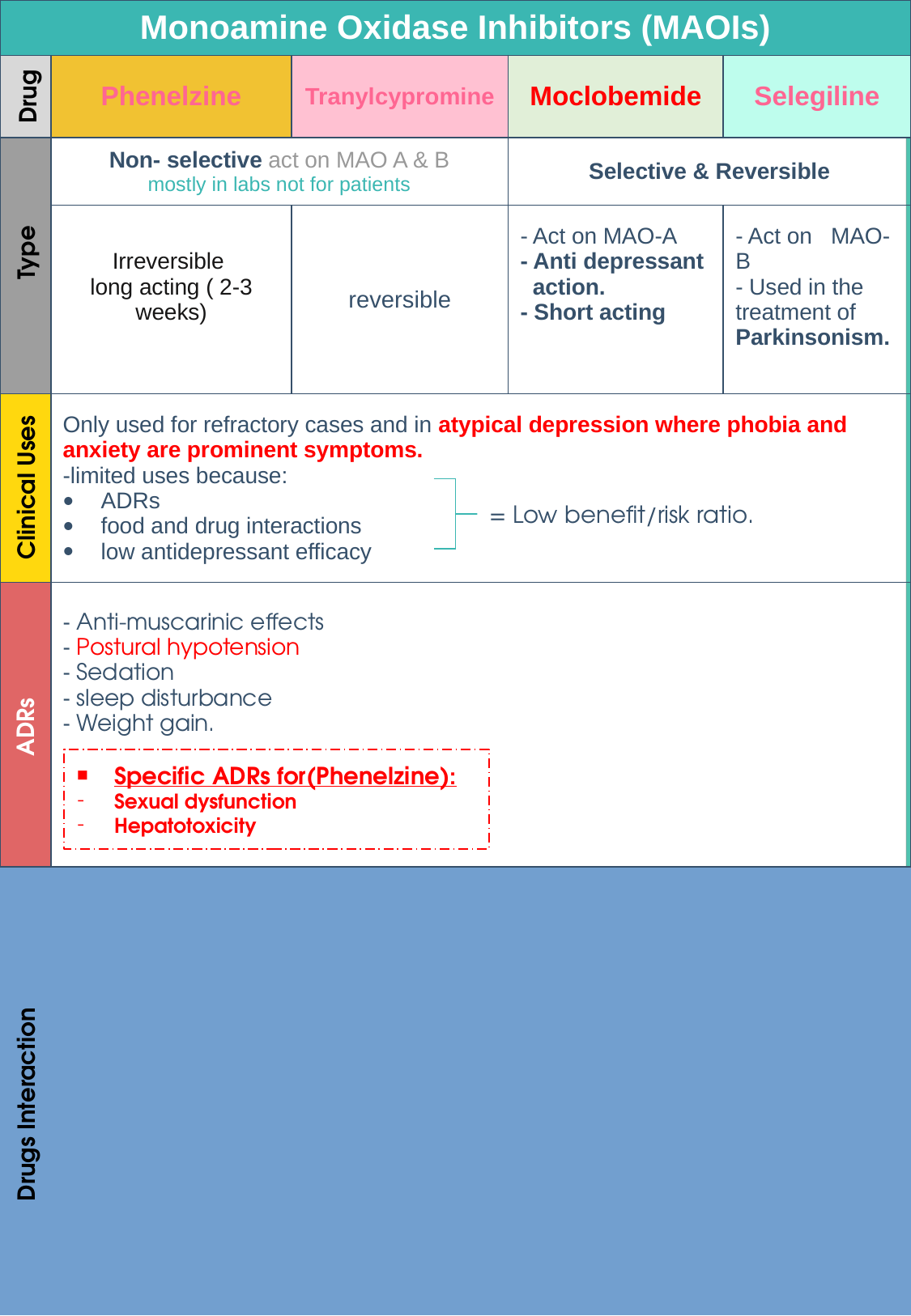

| Monoamine Oxidase Inhibitors (MAOIs) |  |  |  |  |
| --- | --- | --- | --- | --- |
|  | Phenelzine | Tranylcypromine | Moclobemide | Selegiline |
|  | Non- selective act on MAO A & B mostly in labs not for patients |  | Selective & Reversible |  |
|  | Irreversible long acting ( 2-3 weeks) | reversible | - Act on MAO-A - Anti depressant action. - Short acting | - Act on MAO-B - Used in the treatment of Parkinsonism. |
|  | Only used for refractory cases and in atypical depression where phobia and anxiety are prominent symptoms. -limited uses because: ADRs food and drug interactions low antidepressant efficacy |  |  |  |
|  | - Anti-muscarinic effects - Postural hypotension - Sedation - sleep disturbance - Weight gain. |  |  |  |
|  |  |  |  |  |
|  | 1- Pethidine: MAOIs interact with the opioid receptor agonist (pethidine) which may cause severe hyperpyrexia, restlessness, coma, hypotension. The mechanism still unclear – but it is likely that an abnormal pethidine metabolite is produced because of inhibition of normal demethylation pathway. 2- Levodopa: Precursor of dopamine can interact with MAOIs leading to hypertensive crisis. 3- Amphetamine and Ephedrine: Indirectly acting sympathomimetic can interact with MAOIs causing the liberation of accumulated monoamines in neuronal terminals leading to hypertensive crisis. 4- TCAs: (inhibitors of monoamine reuptake) can interact with MAOIs (inhibitors of monoamine degradation) leading to hypertensive crisis. 5- MAOIs & SSRIs: Serotonin syndrome. -When the doctor wants to switch drugs he has to stop the drug first and wait 2-3 weeks before switching to another drug (washout period) |  |  |  |
Drug
Type
Clinical Uses

= Low benefit/risk ratio.
ADRs
Specific ADRs for(Phenelzine):
Sexual dysfunction
Hepatotoxicity
Drugs Interaction